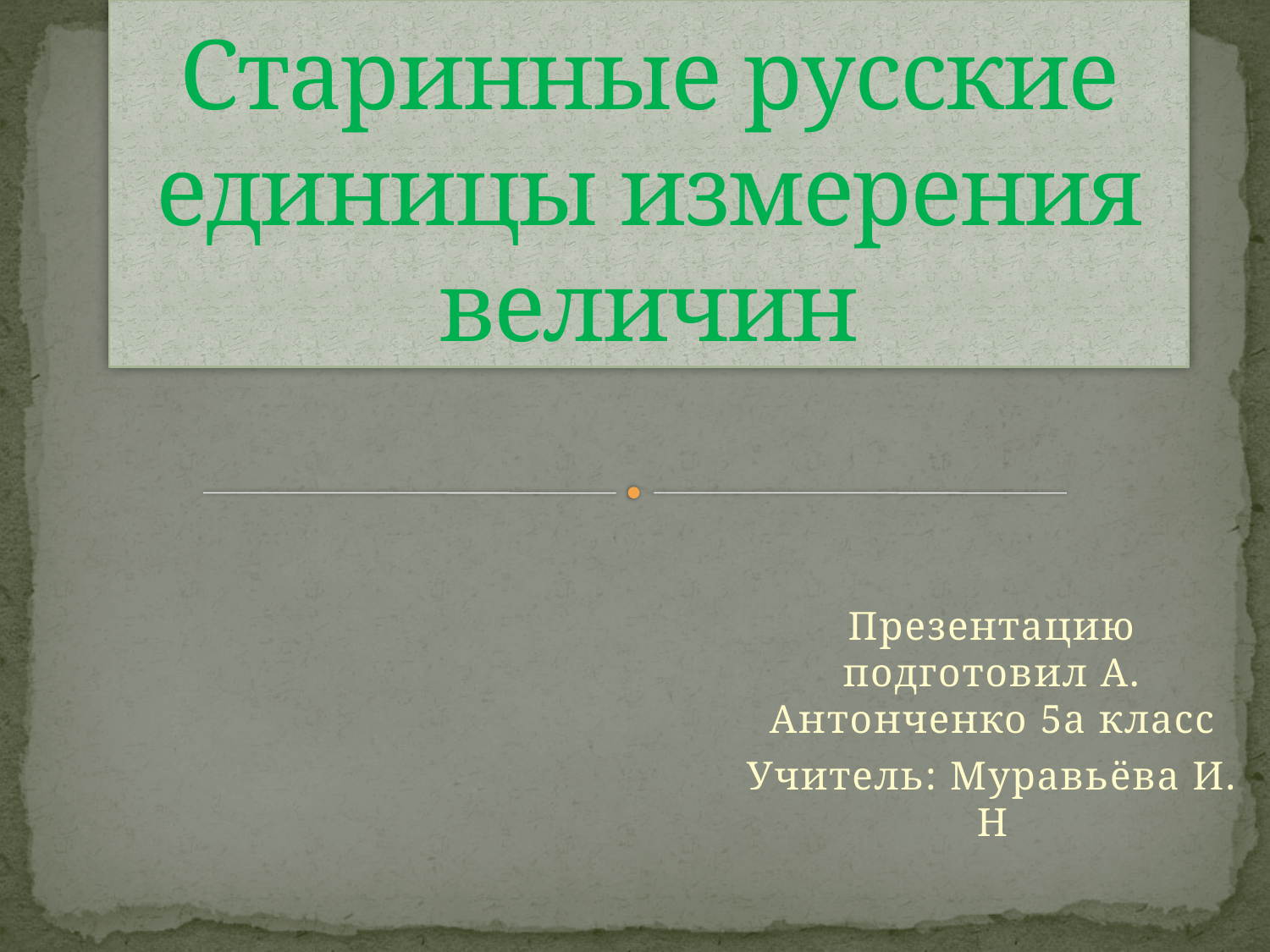

# Старинные русские единицы измерения величин
Презентацию подготовил А. Антонченко 5а класс
Учитель: Муравьёва И. Н